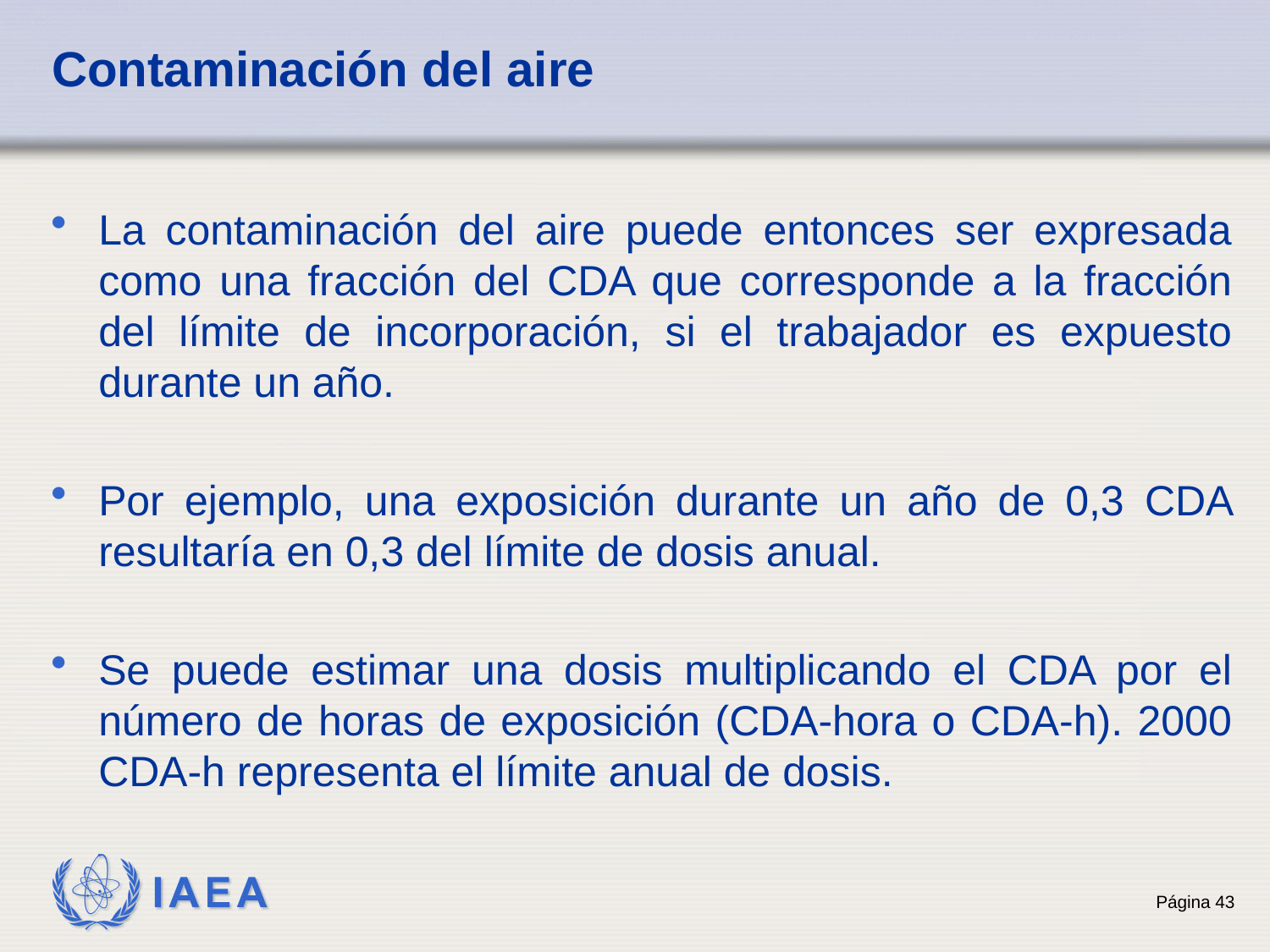

# Contaminación del aire
La contaminación del aire puede entonces ser expresada como una fracción del CDA que corresponde a la fracción del límite de incorporación, si el trabajador es expuesto durante un año.

Por ejemplo, una exposición durante un año de 0,3 CDA resultaría en 0,3 del límite de dosis anual.

Se puede estimar una dosis multiplicando el CDA por el número de horas de exposición (CDA-hora o CDA-h). 2000 CDA-h representa el límite anual de dosis.

43